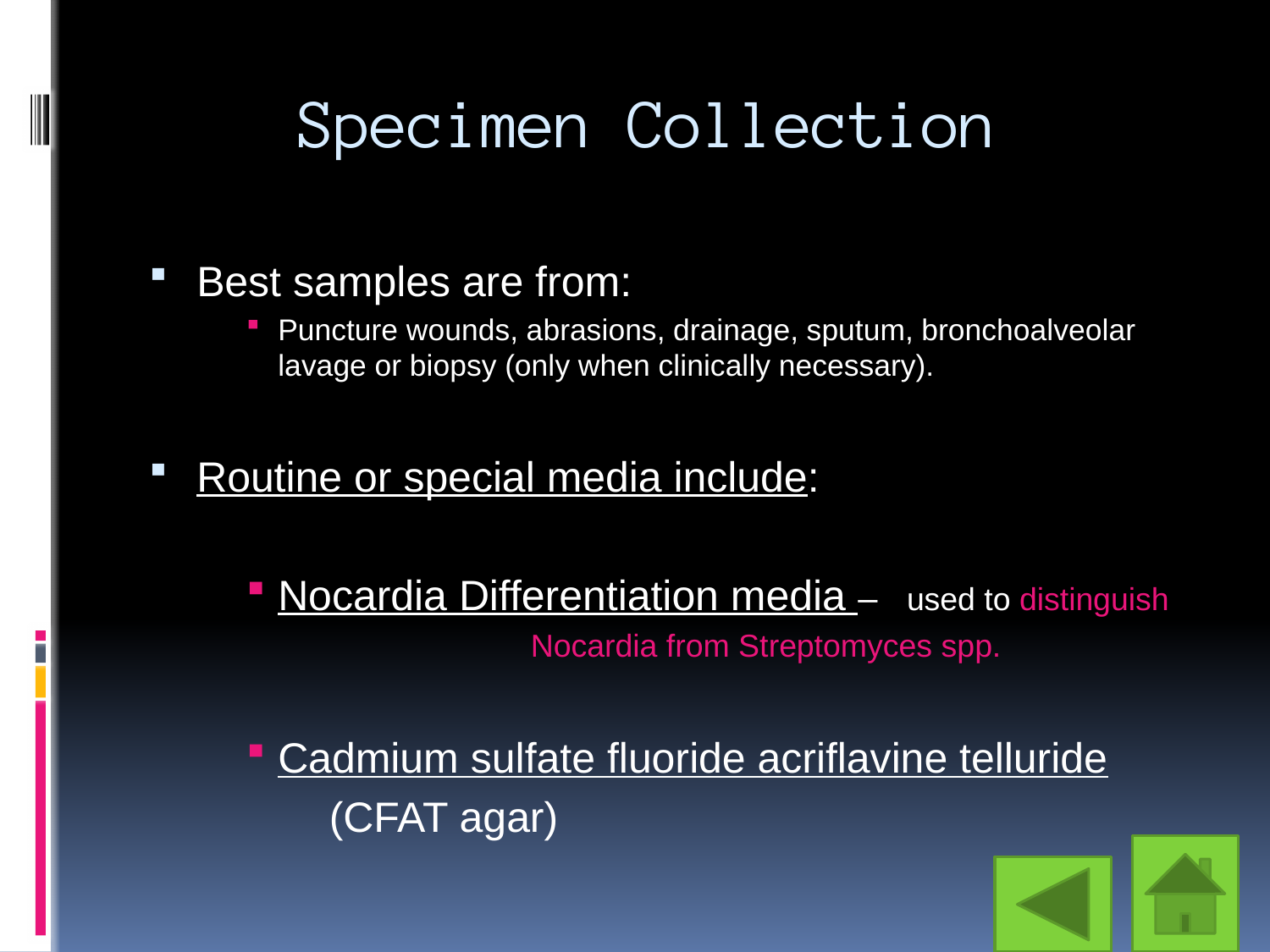

# Specimen Collection
Best samples are from:
Puncture wounds, abrasions, drainage, sputum, bronchoalveolar lavage or biopsy (only when clinically necessary).

Routine or special media include:

Nocardia Differentiation media –   used to distinguish
                                Nocardia from Streptomyces spp.

Cadmium sulfate fluoride acriflavine telluride
       (CFAT agar)